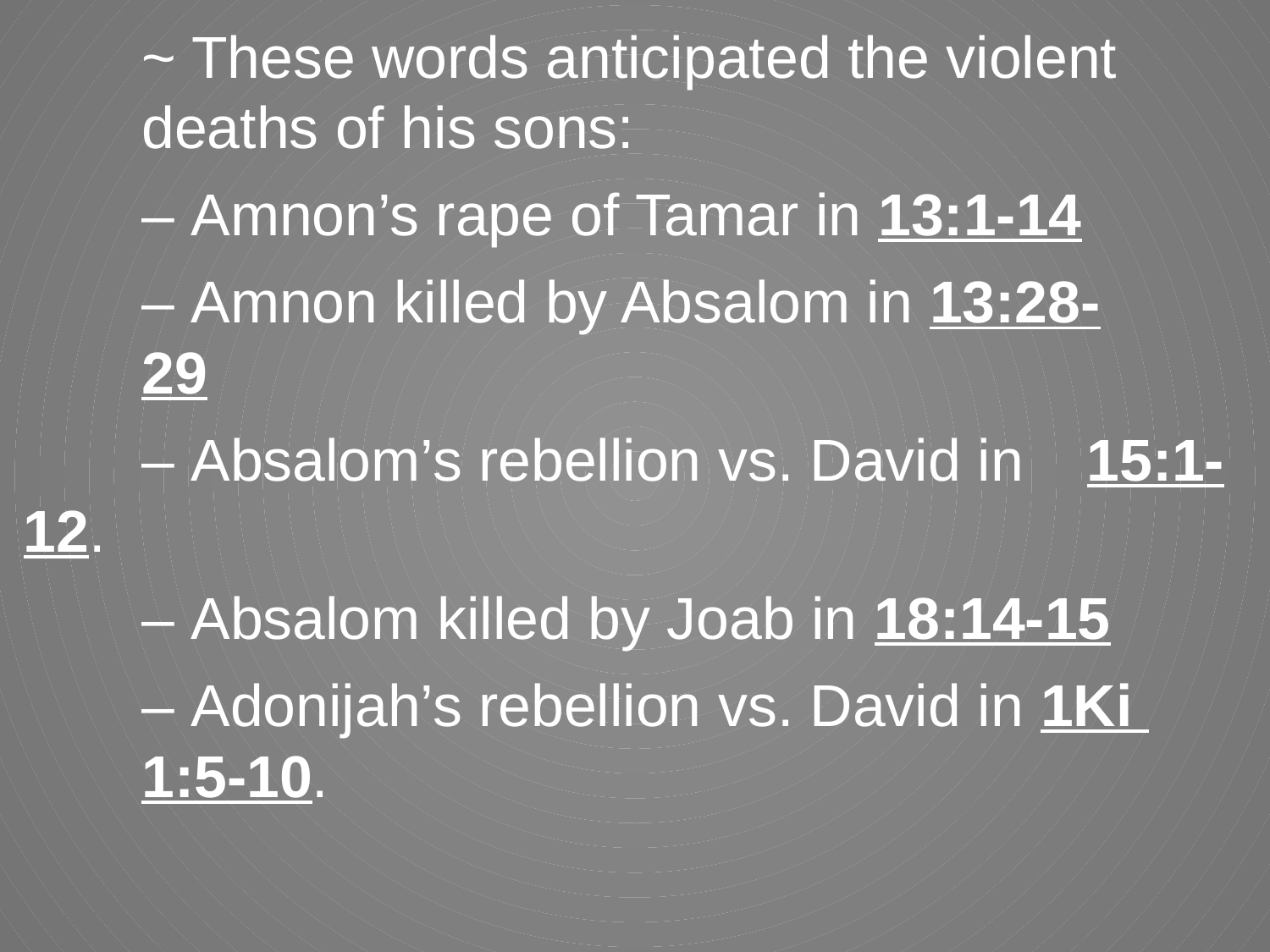

~ These words anticipated the violent 			deaths of his sons:
			– Amnon’s rape of Tamar in 13:1-14
			– Amnon killed by Absalom in 13:28-					29
			– Absalom’s rebellion vs. David in 						15:1-12.
			– Absalom killed by Joab in 18:14-15
			– Adonijah’s rebellion vs. David in 1Ki 					1:5-10.